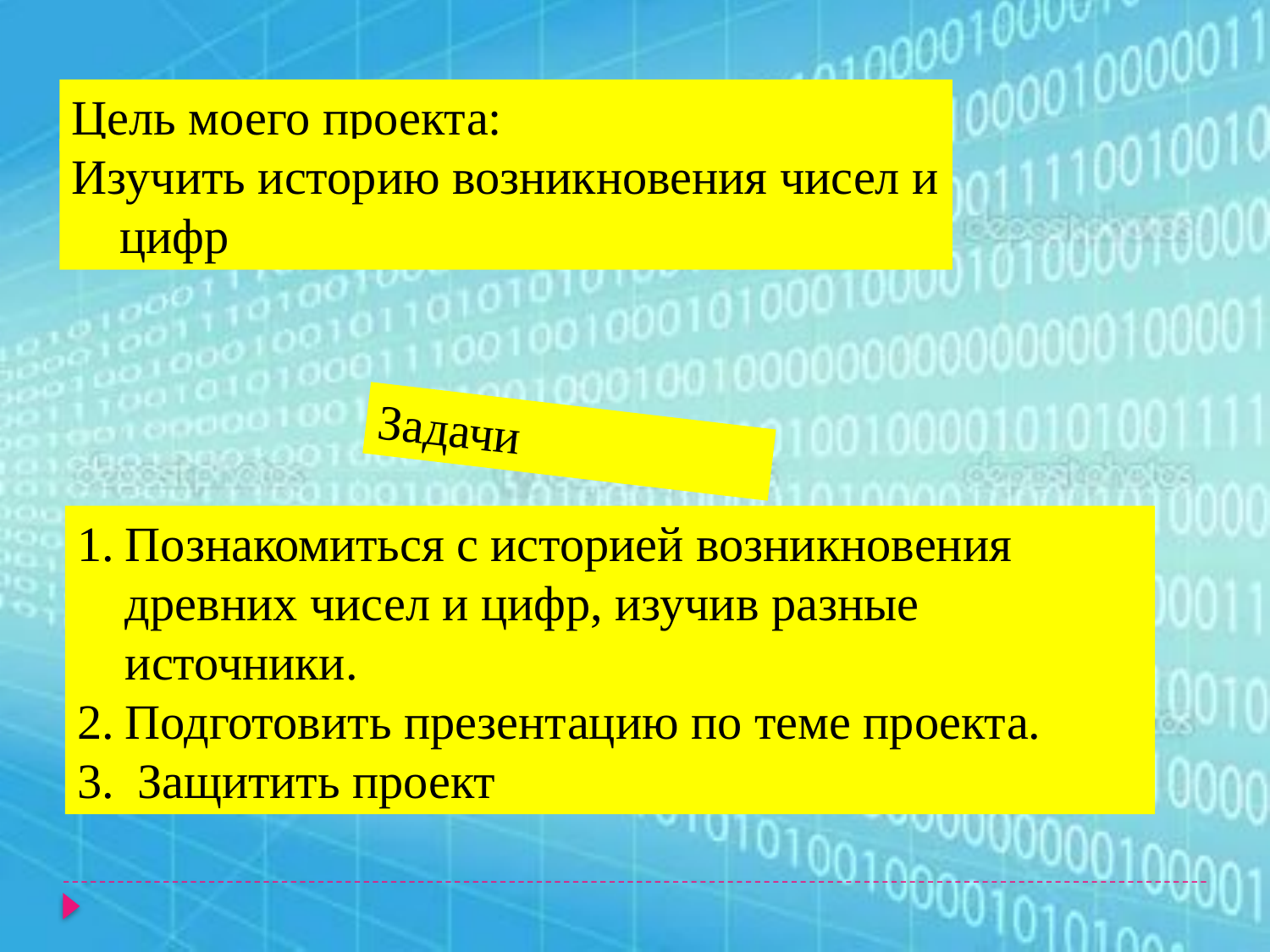

Цель моего проекта:
Изучить историю возникновения чисел и цифр
Задачи

Познакомиться с историей возникновения древних чисел и цифр, изучив разные источники.
Подготовить презентацию по теме проекта.
 Защитить проект